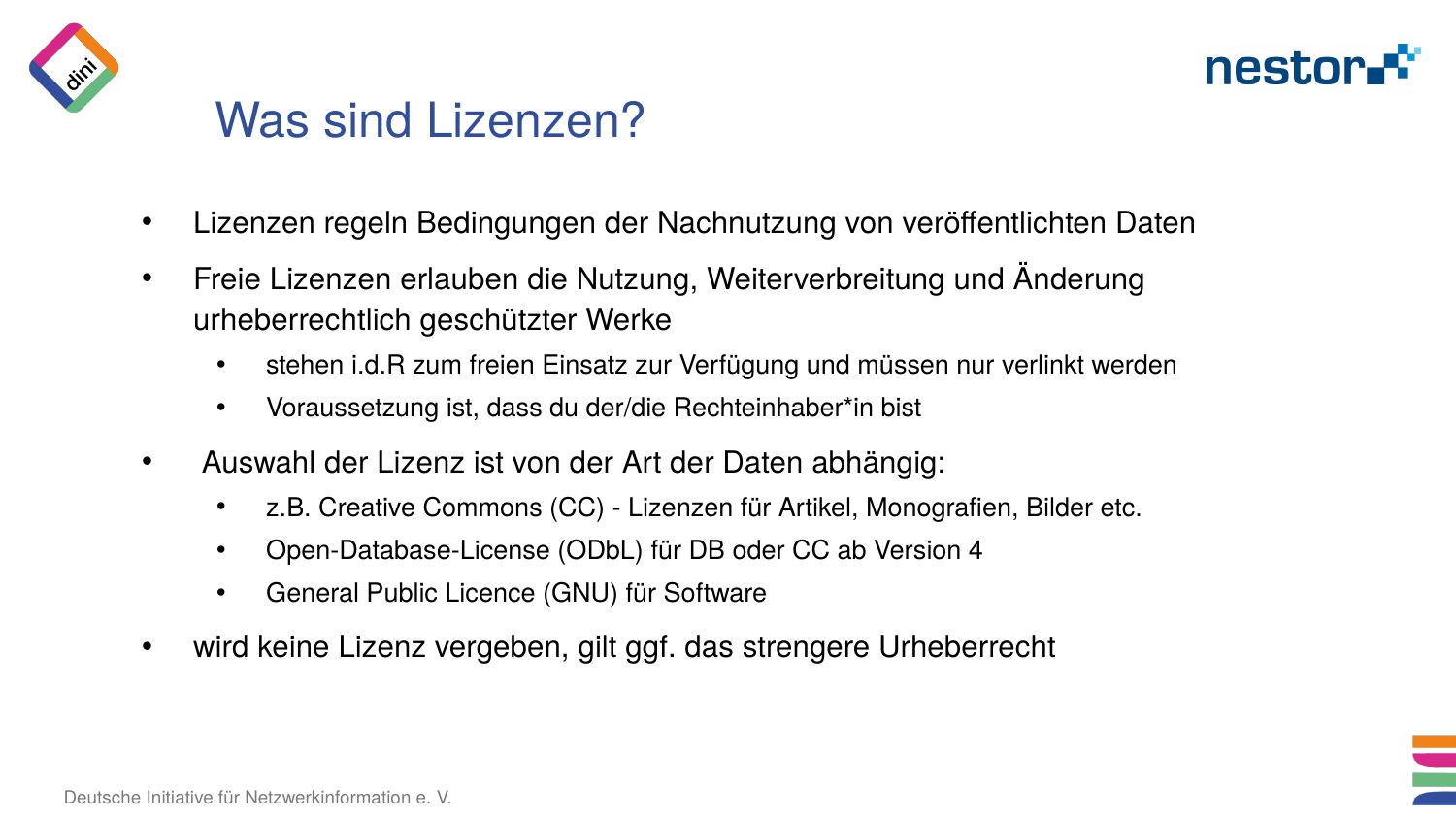

# Was sind Lizenzen?
Lizenzen regeln Bedingungen der Nachnutzung von veröffentlichten Daten
Freie Lizenzen erlauben die Nutzung, Weiterverbreitung und Änderung urheberrechtlich geschützter Werke
stehen i.d.R zum freien Einsatz zur Verfügung und müssen nur verlinkt werden
Voraussetzung ist, dass du der/die Rechteinhaber*in bist
 Auswahl der Lizenz ist von der Art der Daten abhängig:
z.B. Creative Commons (CC) - Lizenzen für Artikel, Monografien, Bilder etc.
Open-Database-License (ODbL) für DB oder CC ab Version 4
General Public Licence (GNU) für Software
wird keine Lizenz vergeben, gilt ggf. das strengere Urheberrecht